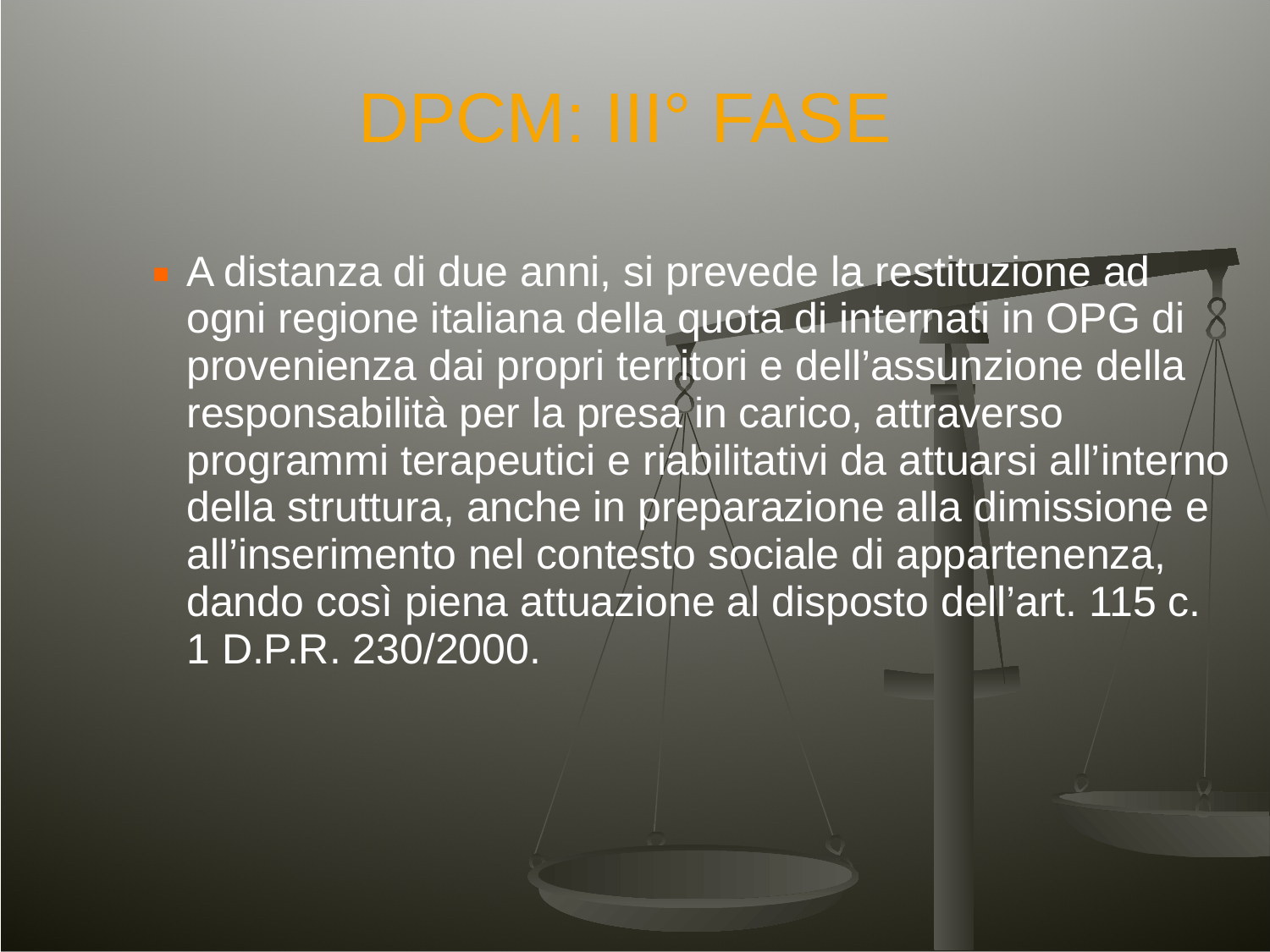

DPCM: III° FASE
A distanza di due anni, si prevede la restituzione ad ogni regione italiana della quota di internati in OPG di provenienza dai propri territori e dell’assunzione della responsabilità per la presa in carico, attraverso programmi terapeutici e riabilitativi da attuarsi all’interno della struttura, anche in preparazione alla dimissione e all’inserimento nel contesto sociale di appartenenza, dando così piena attuazione al disposto dell’art. 115 c. 1 D.P.R. 230/2000.